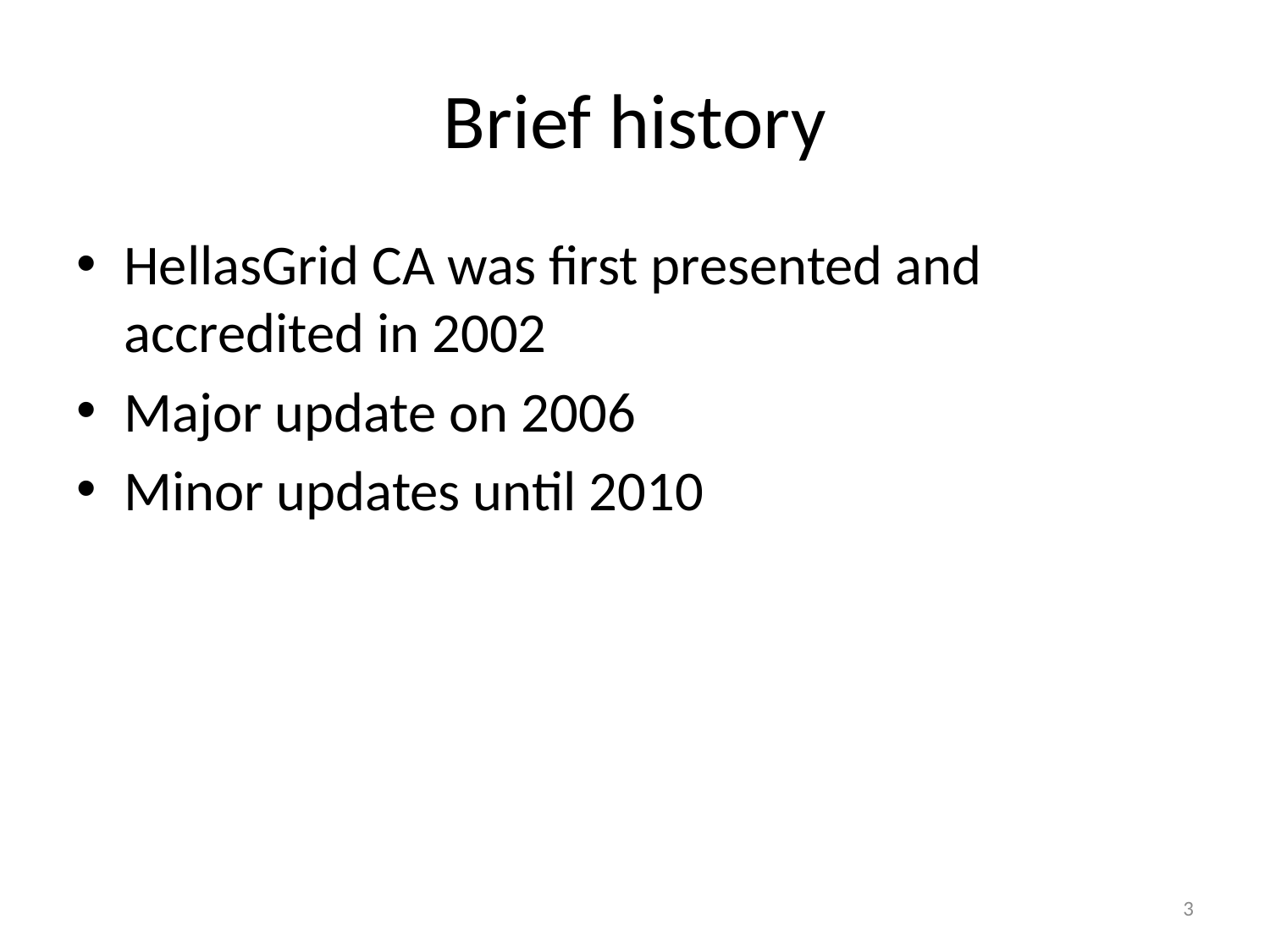

# Brief history
HellasGrid CA was first presented and accredited in 2002
Major update on 2006
Minor updates until 2010
3